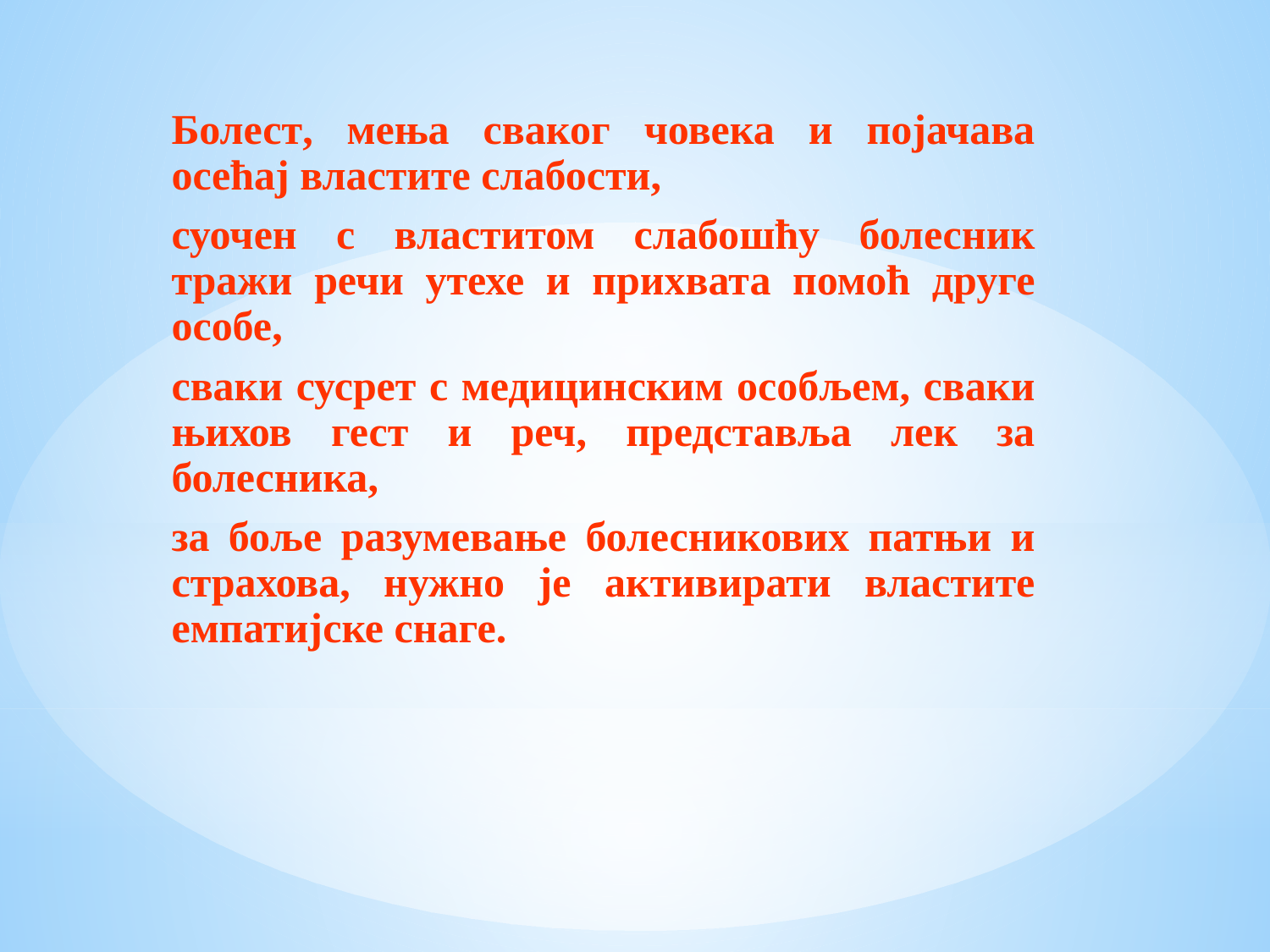

Болест, мења сваког човека и појачава осећај властите слабости,
суочен с властитом слабошћу болесник тражи речи утехе и прихвата помоћ друге особе,
сваки сусрет с медицинским особљем, сваки њихов гест и реч, представља лек за болесника,
за боље разумевање болесникових патњи и страхова, нужно је активирати властите емпатијске снаге.